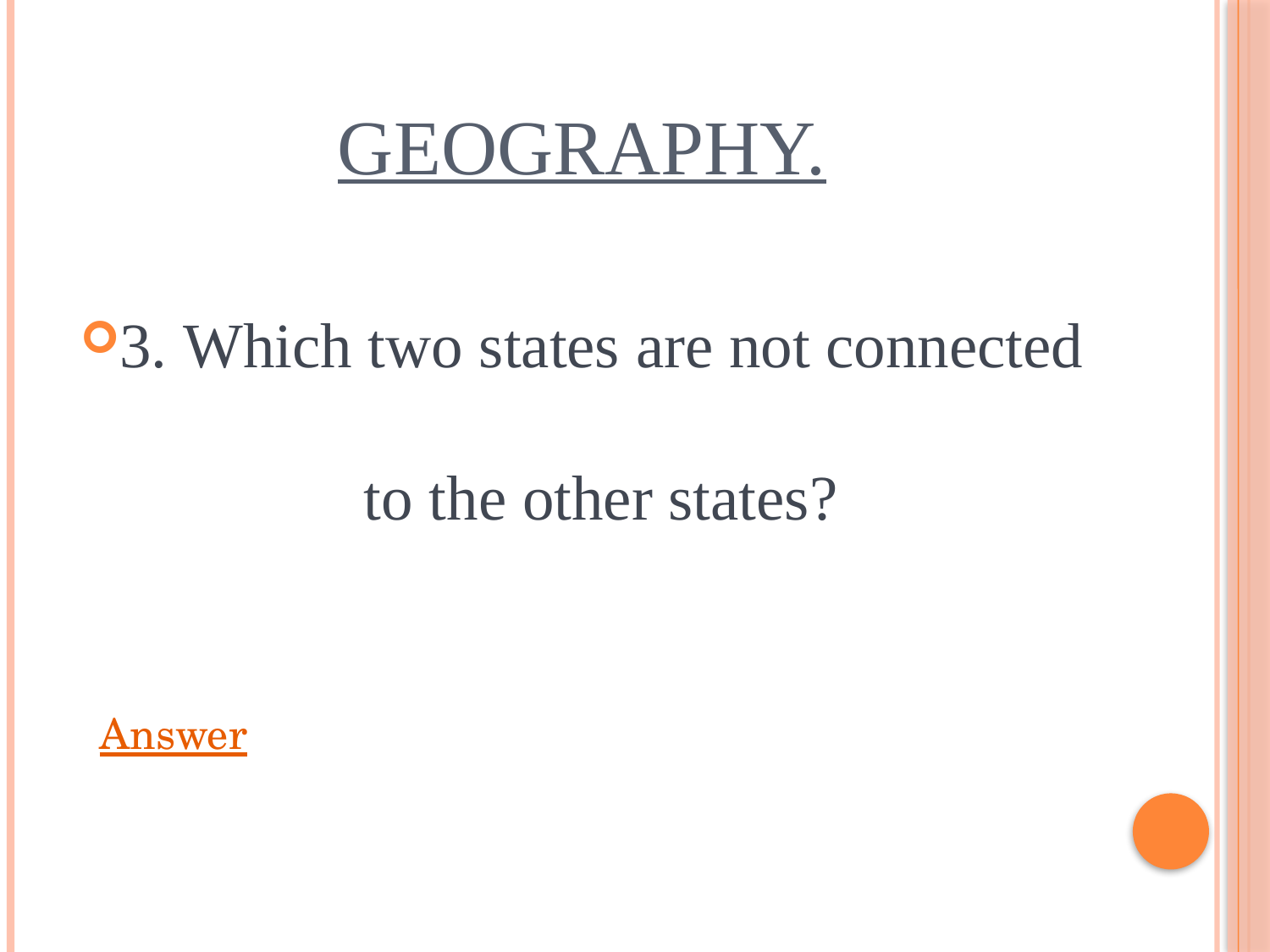

# Geography.
3. Which two states are not connected to the other states?

  Answer